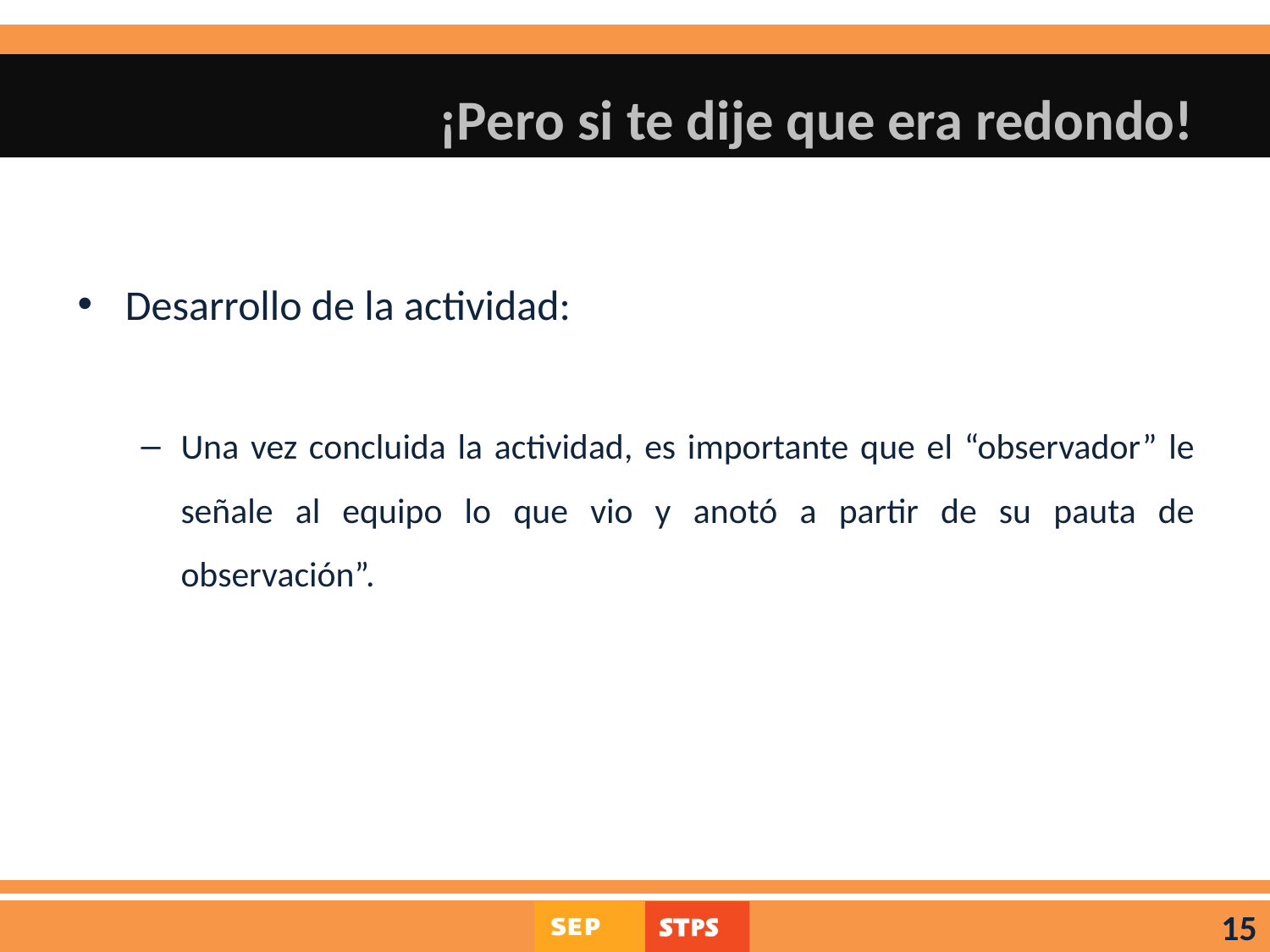

# ¡Pero si te dije que era redondo!
Desarrollo de la actividad:

Una vez concluida la actividad, es importante que el “observador” le señale al equipo lo que vio y anotó a partir de su pauta de observación”.

15